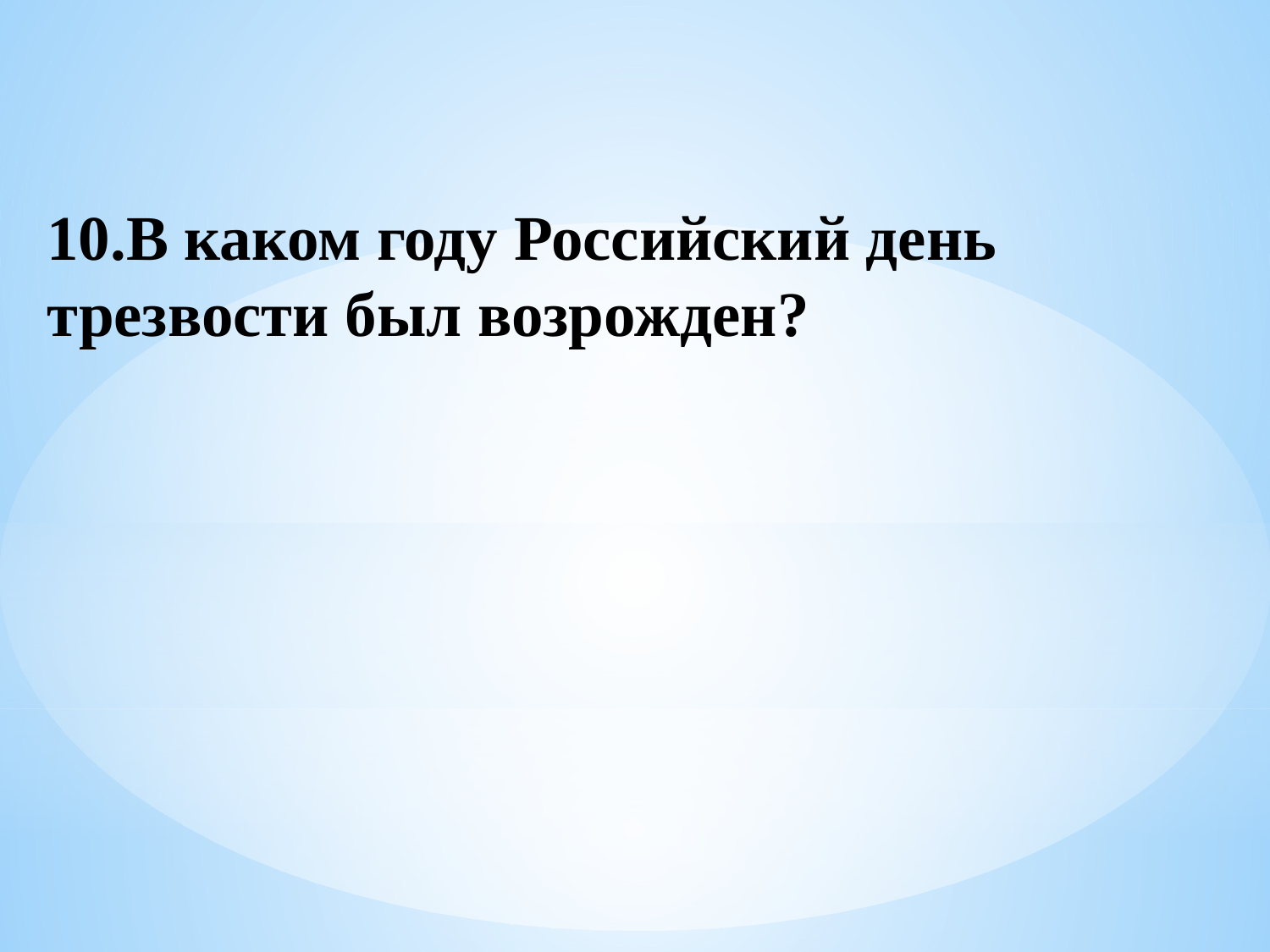

10.В каком году Российский день трезвости был возрожден?
#